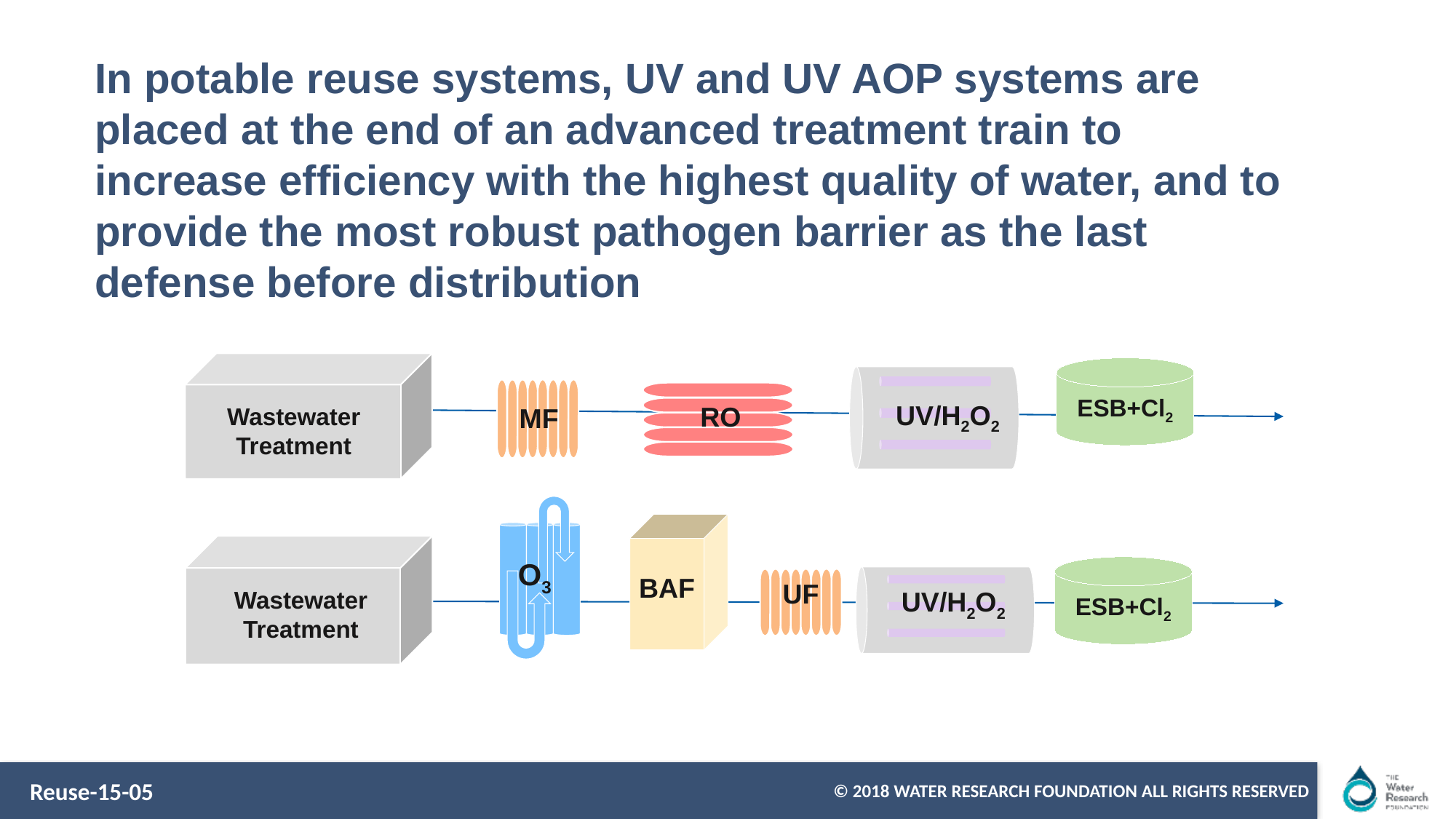

# In potable reuse systems, UV and UV AOP systems are placed at the end of an advanced treatment train to increase efficiency with the highest quality of water, and to provide the most robust pathogen barrier as the last defense before distribution

ESB+Cl2

UV/H2O2

MF

RO
Wastewater Treatment

O3

BAF

Wastewater Treatment
ESB+Cl2

UV/H2O2

UF